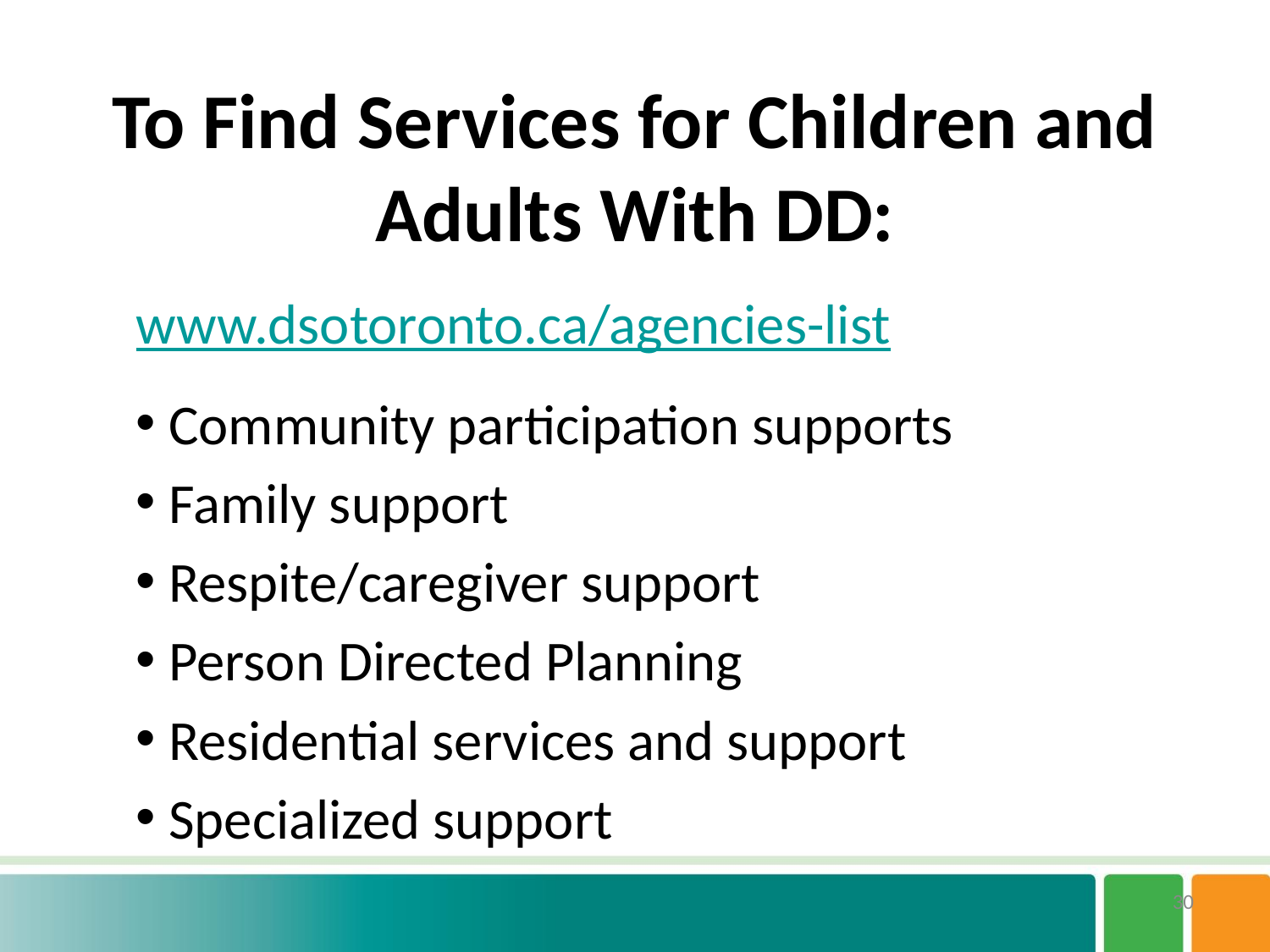

# To Find Services for Children and Adults With DD:
www.dsotoronto.ca/agencies-list
 Community participation supports
 Family support
 Respite/caregiver support
 Person Directed Planning
 Residential services and support
 Specialized support
30